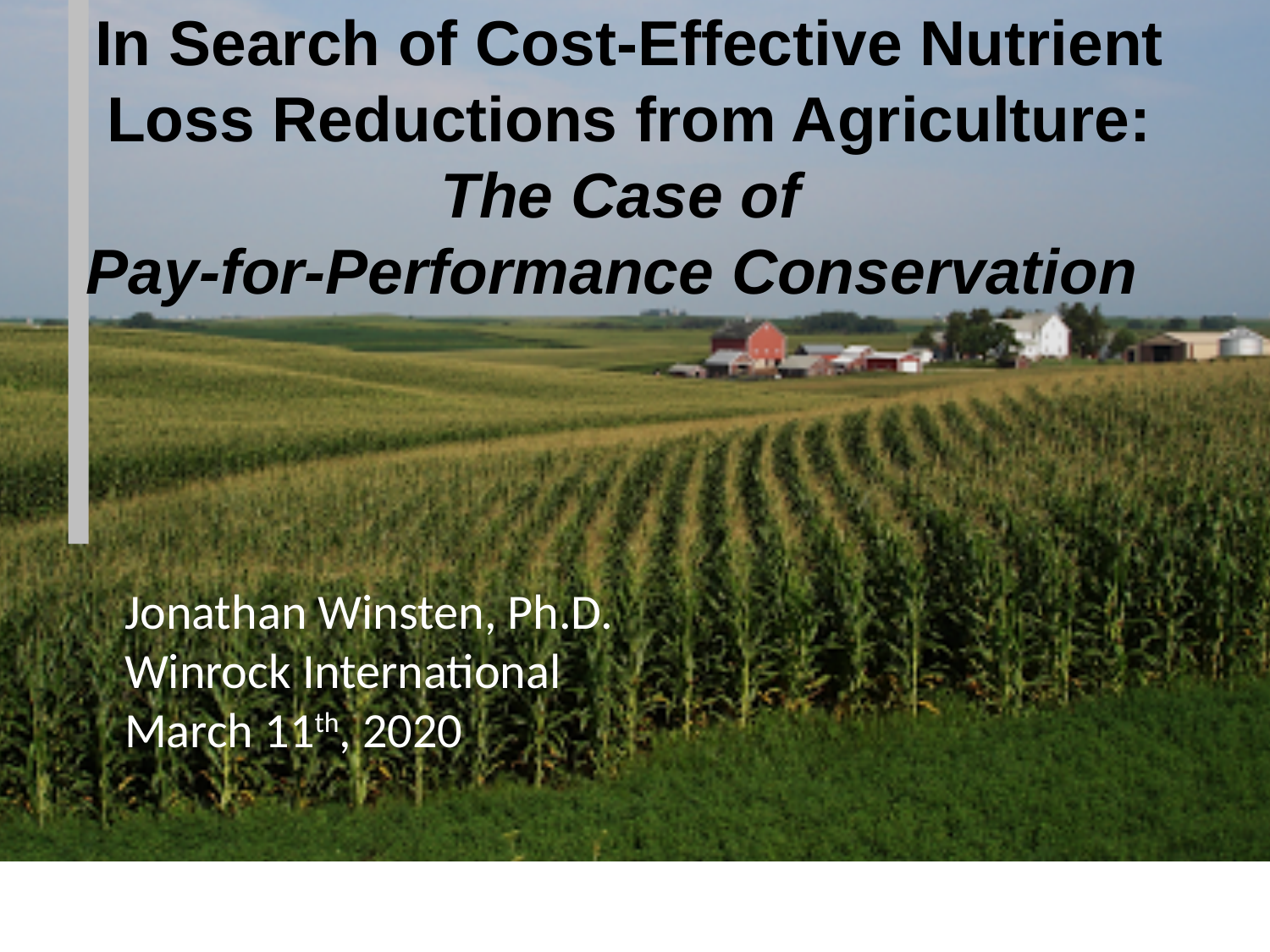

In Search of Cost-Effective Nutrient Loss Reductions from Agriculture:
The Case of
Pay-for-Performance Conservation

Jonathan Winsten, Ph.D.
Winrock International
March 11th, 2020